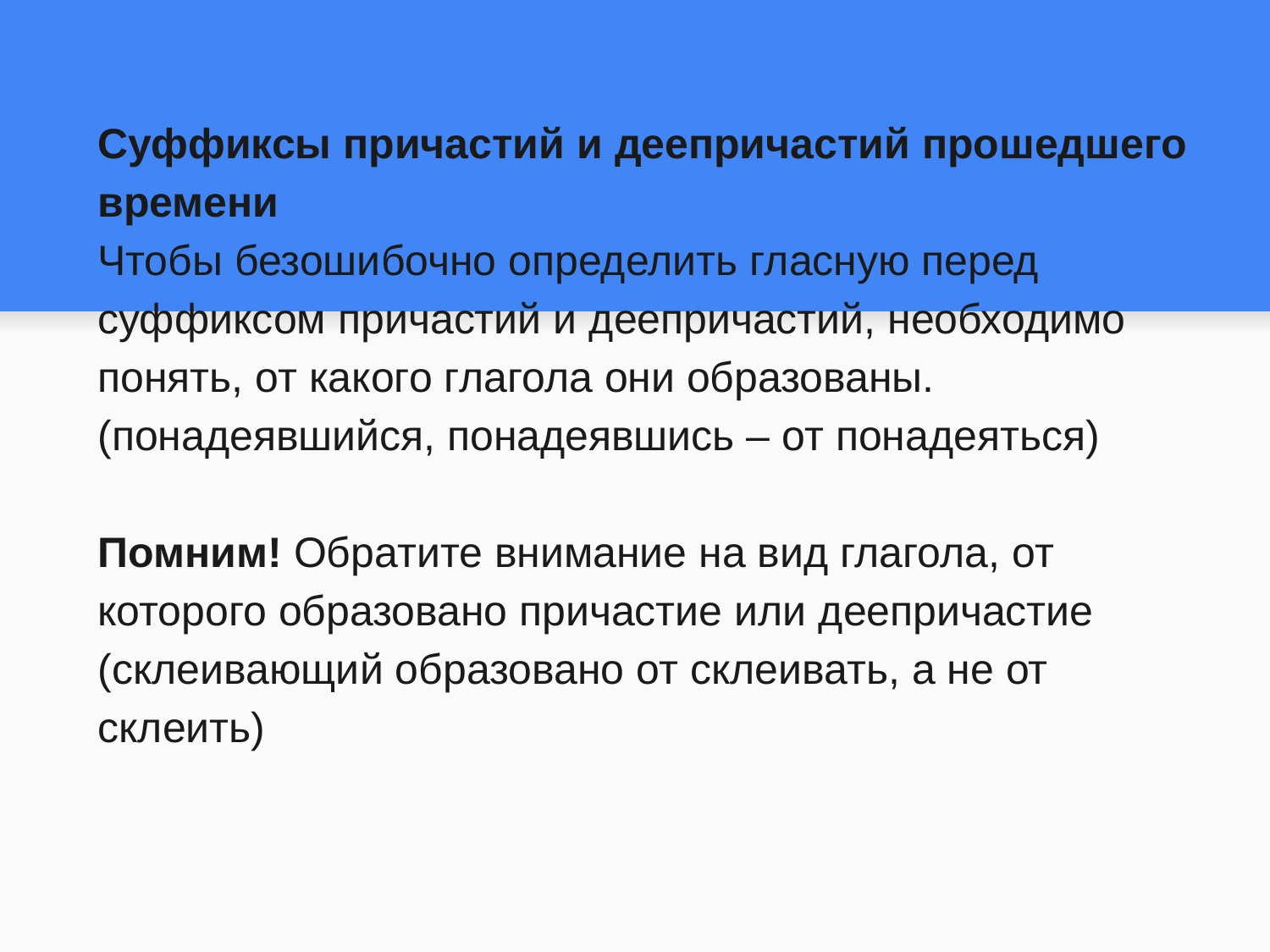

Суффиксы причастий и деепричастий прошедшего времени
Чтобы безошибочно определить гласную перед суффиксом причастий и деепричастий, необходимо понять, от какого глагола они образованы. (понадеявшийся, понадеявшись – от понадеяться) 
Помним! Обратите внимание на вид глагола, от которого образовано причастие или деепричастие (склеивающий образовано от склеивать, а не от склеить)